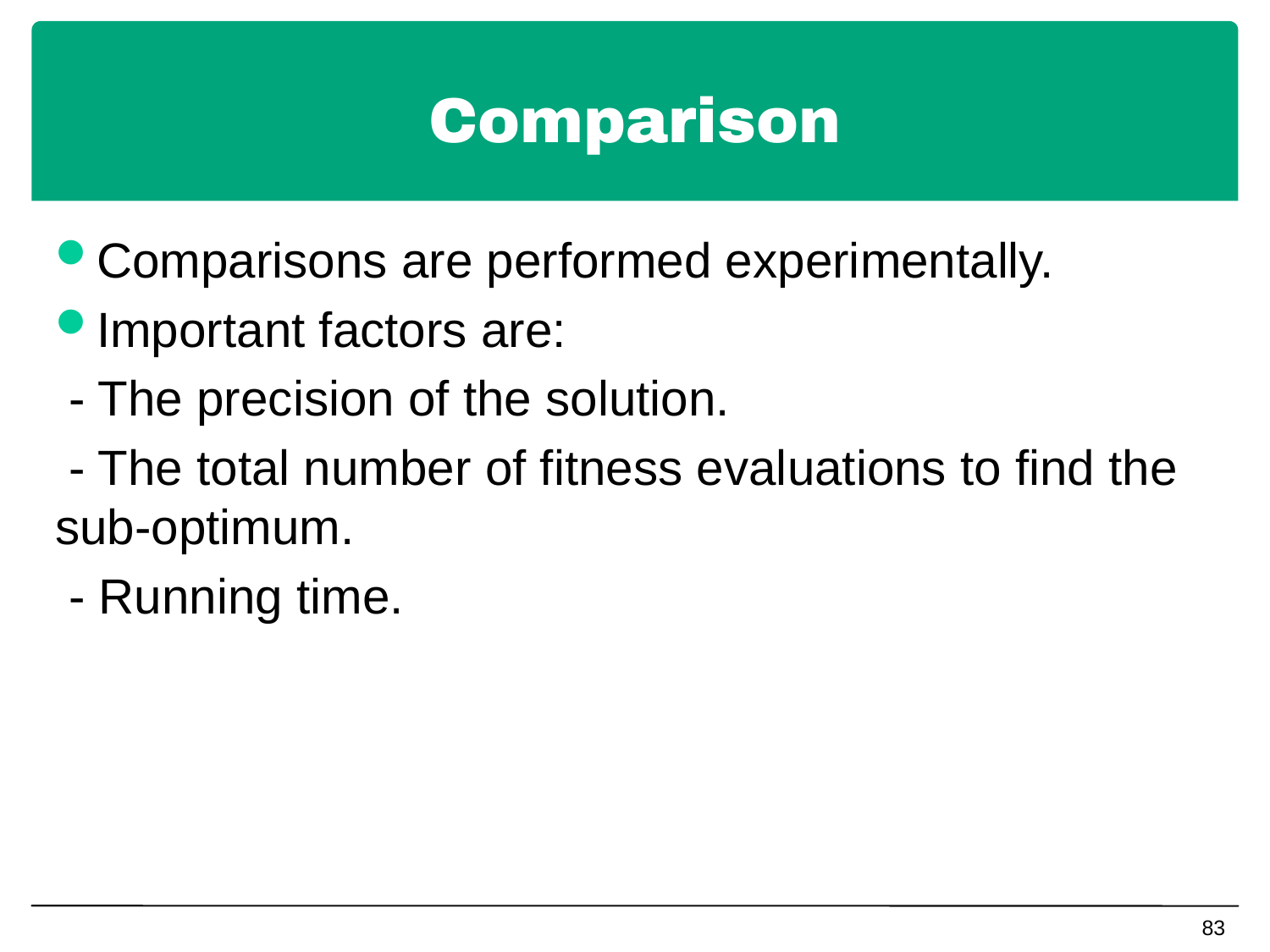

# Comparison
Comparisons are performed experimentally.
Important factors are:
 - The precision of the solution.
 - The total number of fitness evaluations to find the sub-optimum.
 - Running time.
83